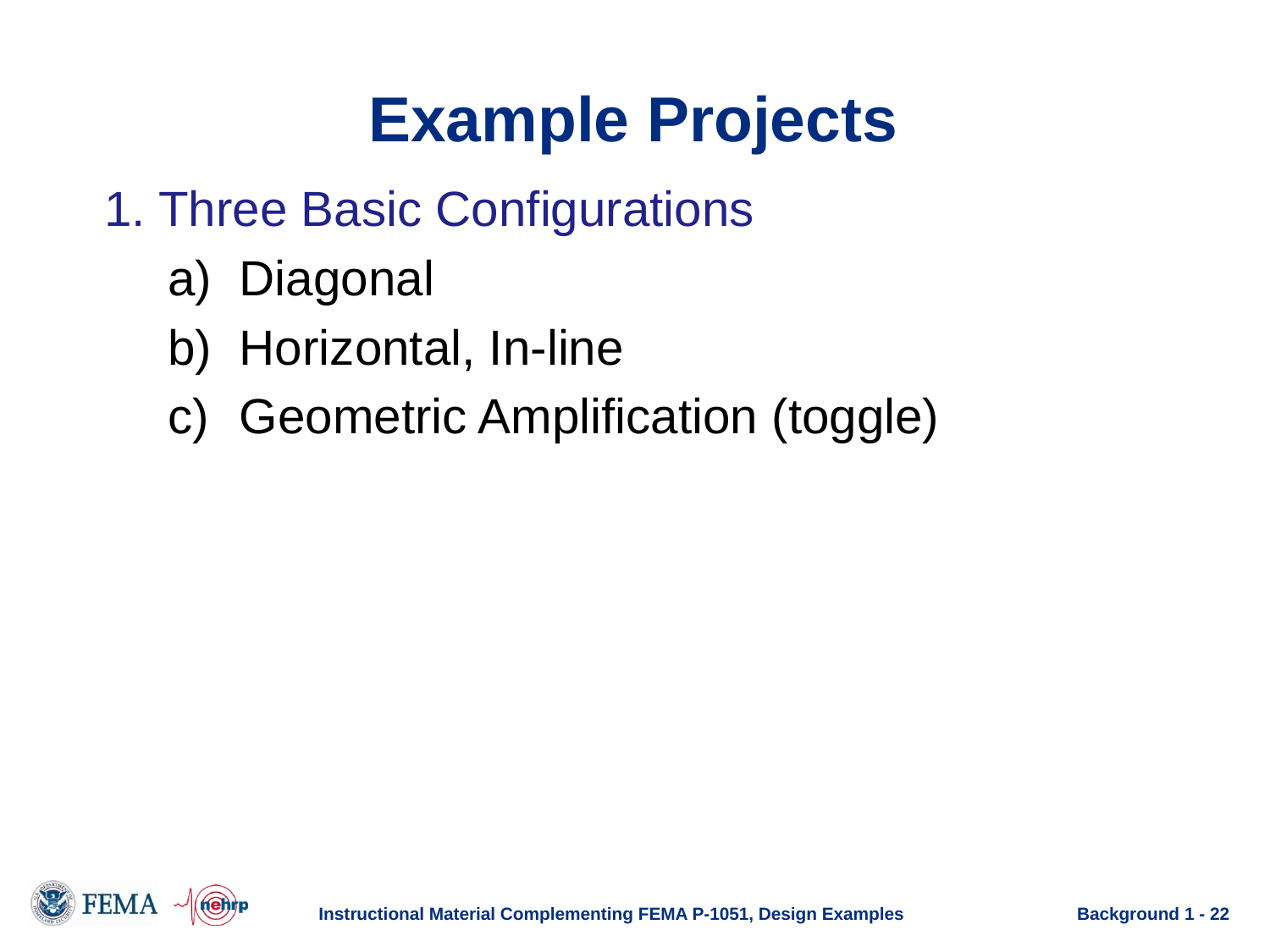

# Example Projects
1. Three Basic Configurations
Diagonal
Horizontal, In-line
Geometric Amplification (toggle)

Instructional Material Complementing FEMA P-1051, Design Examples
Background 1 - 22